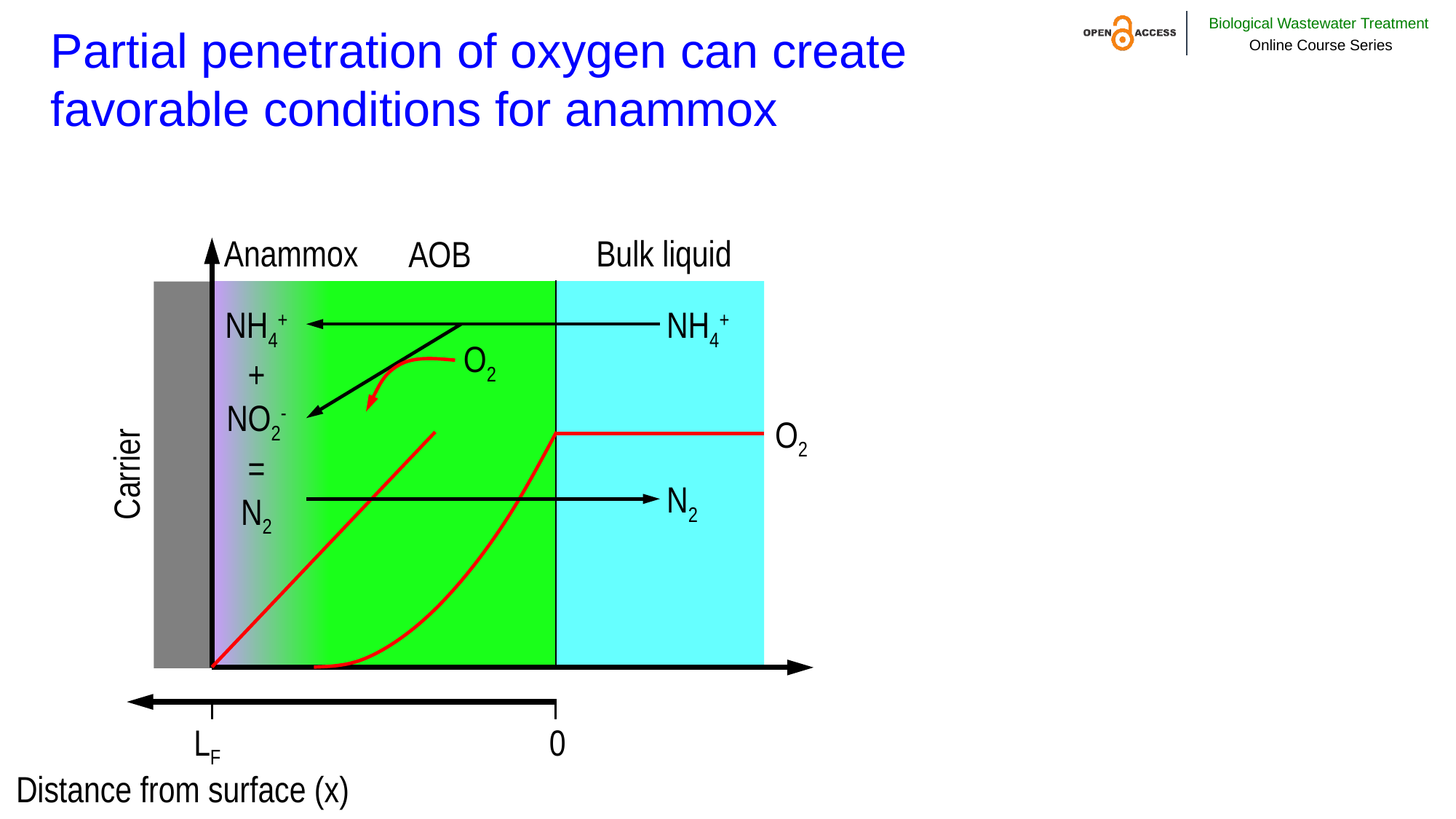

# Partial penetration of oxygen can create favorable conditions for anammox
Anammox
Bulk liquid
AOB

NH4+
+
NO2-
=
N2
NH4+
O2

O2

Carrier
N2
	LF	0
Distance from surface (x)